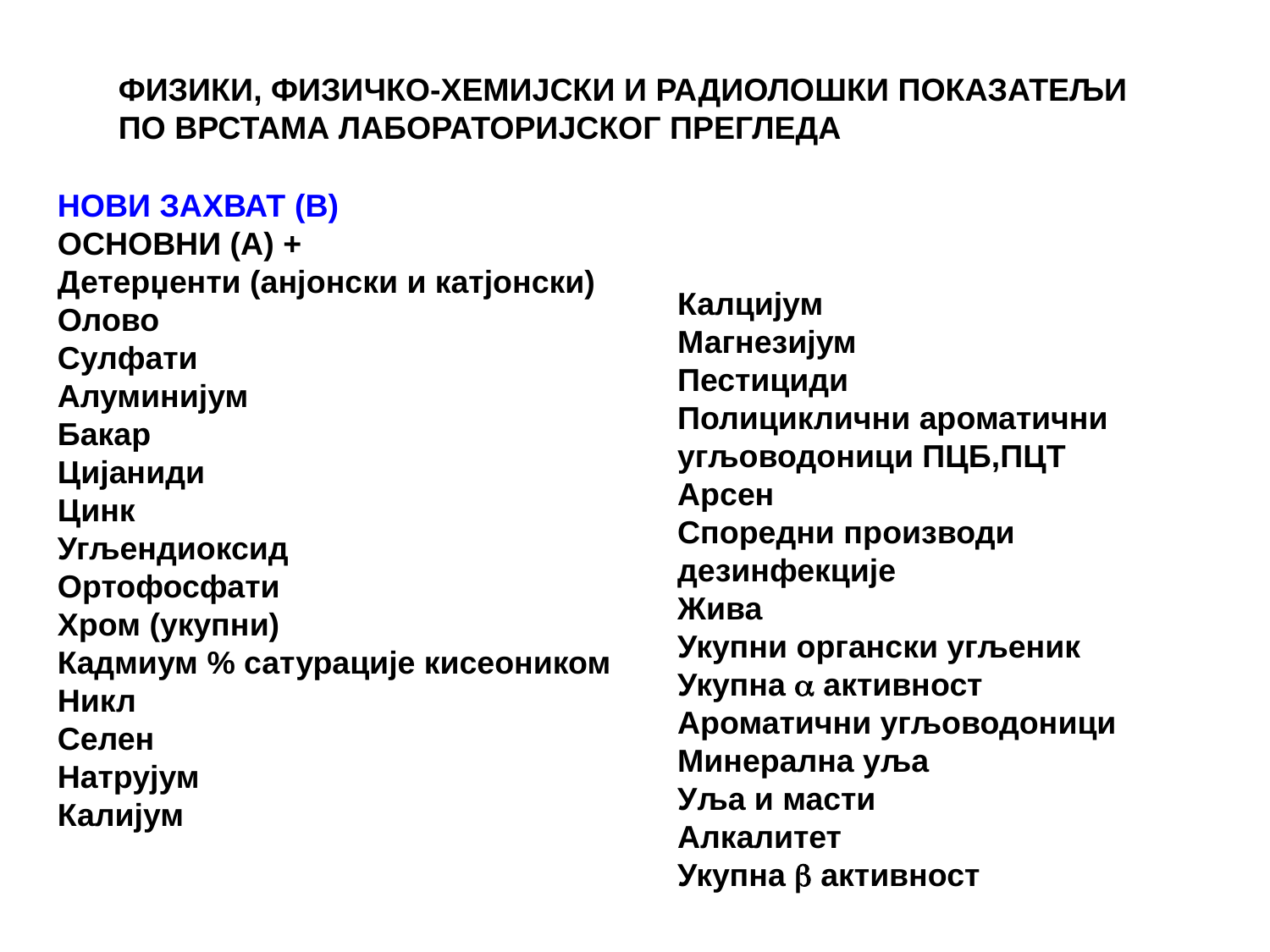

ФИЗИКИ, ФИЗИЧКО-ХЕМИЈСКИ И РАДИОЛОШКИ ПОКАЗАТЕЉИ ПО ВРСТАМА ЛАБОРАТОРИЈСКОГ ПРЕГЛЕДА
НОВИ ЗАХВАТ (В)
ОСНОВНИ (А) +
Детерџенти (анјонски и катјонски)
Олово
Сулфати
Алуминијум
Бакар
Цијаниди
Цинк
Угљендиоксид
Ортофосфати
Хром (укупни)
Кадмиум % сатурације кисеоником
Никл
Селен
Натрујум
Калијум

Калцијум
Магнезијум
Пестициди
Полициклични ароматични угљоводоници ПЦБ,ПЦТ
Арсен
Споредни производи дезинфекције
Жива
Укупни органски угљеник
Укупна α активност
Ароматични угљоводоници
Минерална уља
Уља и масти
Алкалитет
Укупна β активност